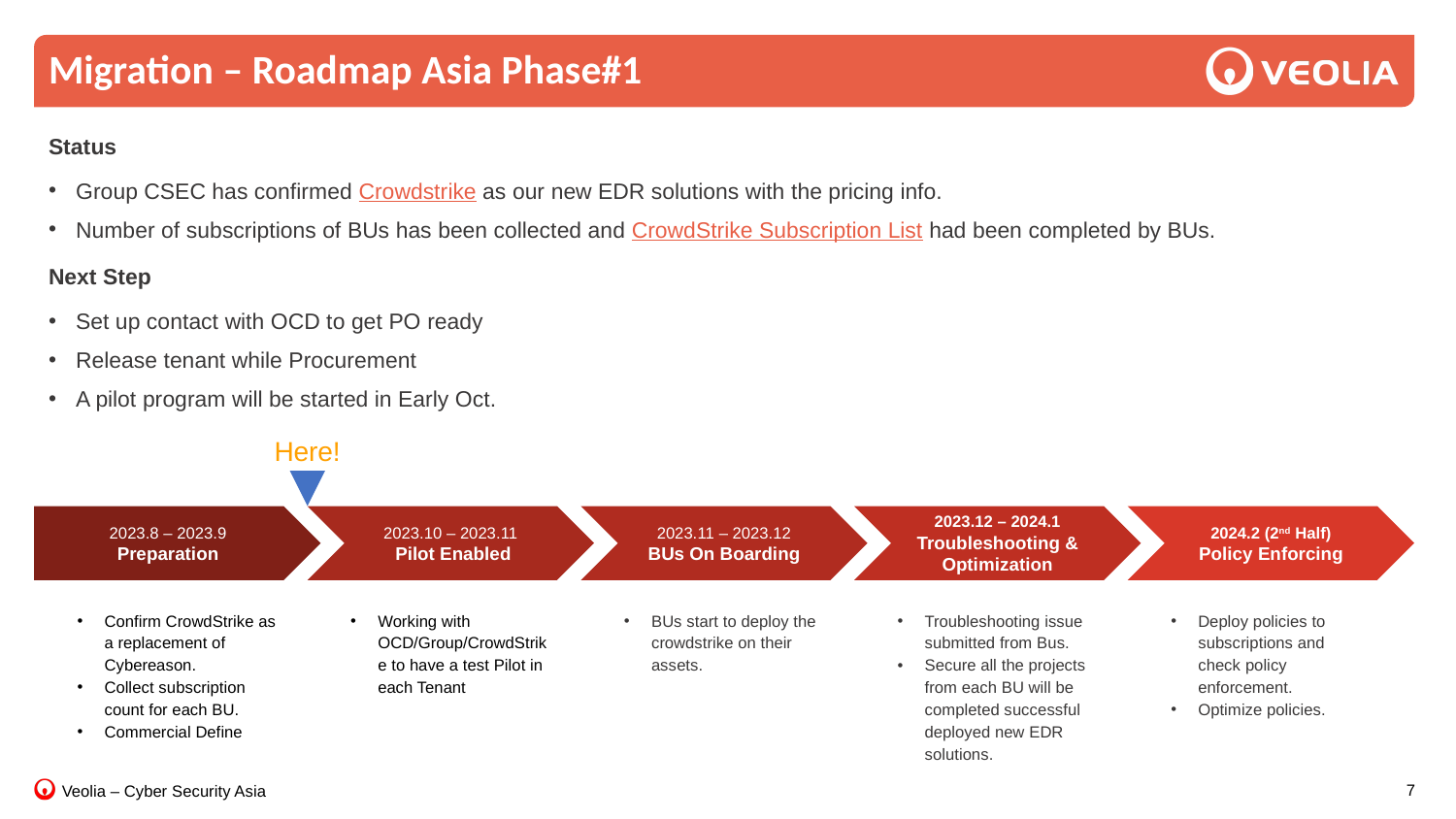

# Migration – Roadmap Asia Phase#1
Status
Group CSEC has confirmed Crowdstrike as our new EDR solutions with the pricing info.
Number of subscriptions of BUs has been collected and CrowdStrike Subscription List had been completed by BUs.
Next Step
Set up contact with OCD to get PO ready
Release tenant while Procurement
A pilot program will be started in Early Oct.
Here!

2023.8 – 2023.9
Preparation
2023.10 – 2023.11
 Pilot Enabled
2023.11 – 2023.12
BUs On Boarding
2023.12 – 2024.1 Troubleshooting & Optimization
2024.2 (2nd Half)
Policy Enforcing
Confirm CrowdStrike as a replacement of Cybereason.
Collect subscription count for each BU.
Commercial Define
Working with OCD/Group/CrowdStrike to have a test Pilot in each Tenant
BUs start to deploy the crowdstrike on their assets.
Troubleshooting issue submitted from Bus.
Secure all the projects from each BU will be completed successful deployed new EDR solutions.
Deploy policies to subscriptions and check policy enforcement.
Optimize policies.